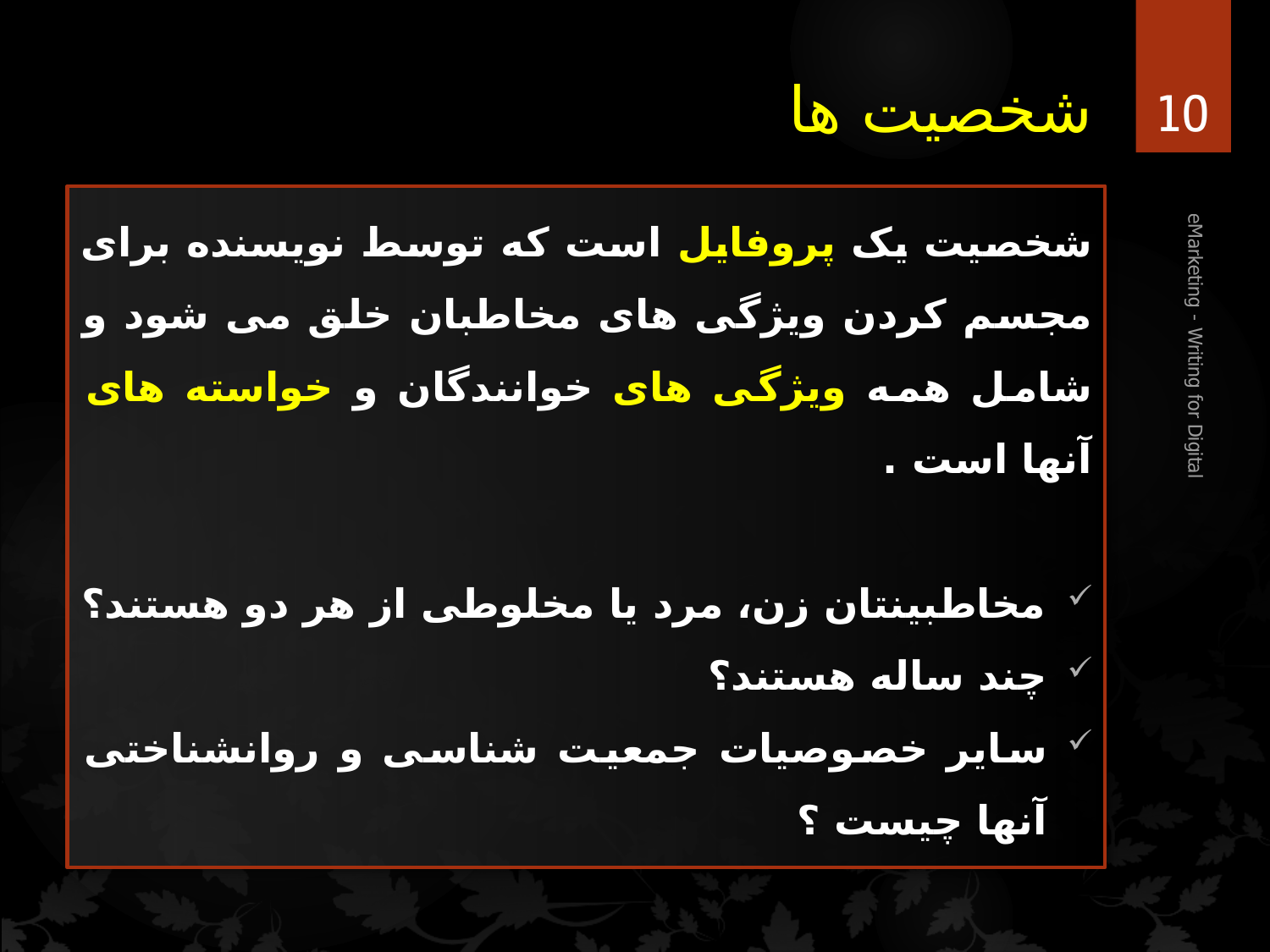

10
# شخصیت ها
شخصیت یک پروفایل است که توسط نویسنده برای مجسم کردن ویژگی های مخاطبان خلق می شود و شامل همه ویژگی های خوانندگان و خواسته های آنها است .

مخاطبینتان زن، مرد یا مخلوطی از هر دو هستند؟
چند ساله هستند؟
سایر خصوصیات جمعیت شناسی و روانشناختی آنها چیست ؟

eMarketing - Writing for Digital